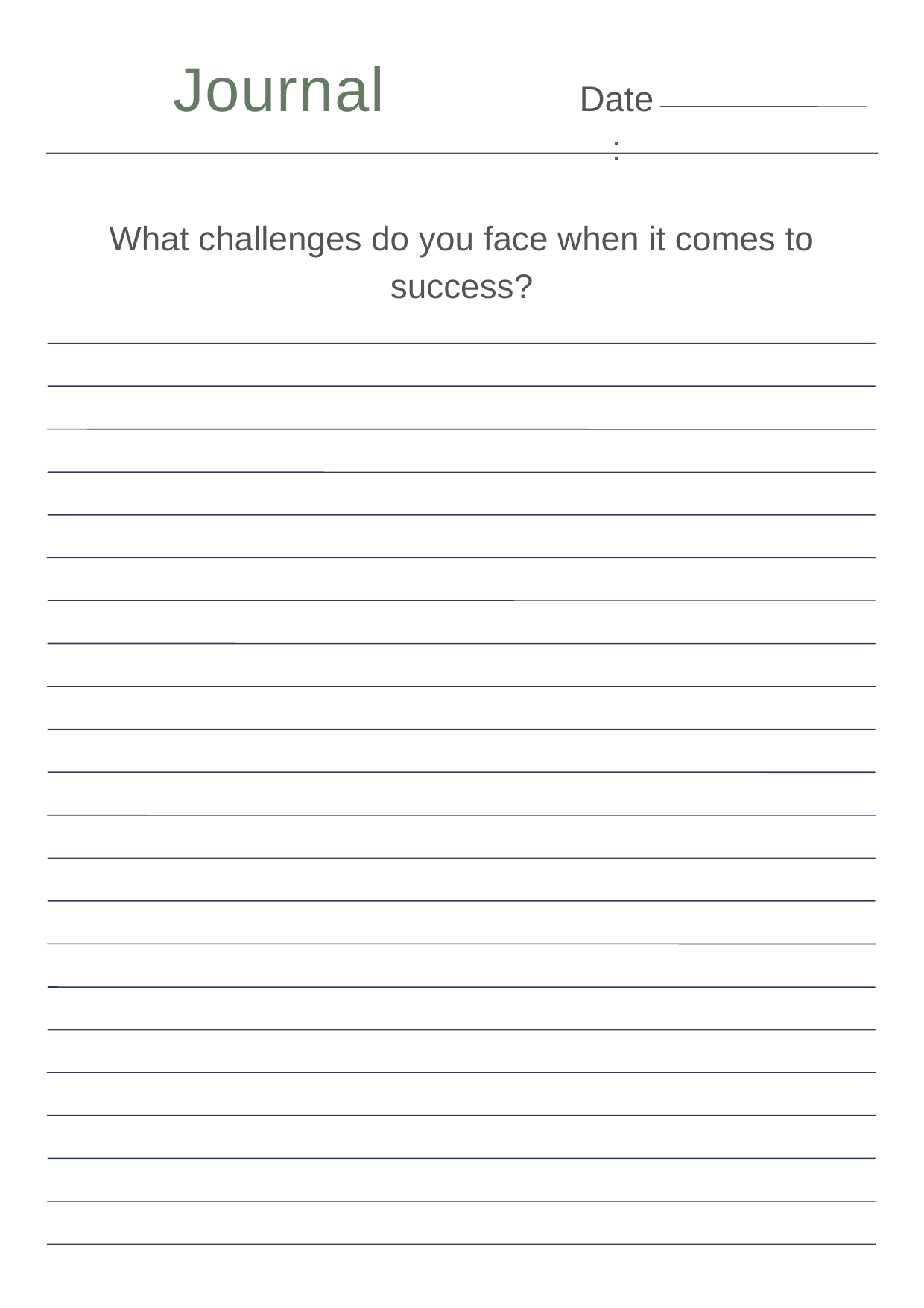

Journal
Date:

What challenges do you face when it comes to success?